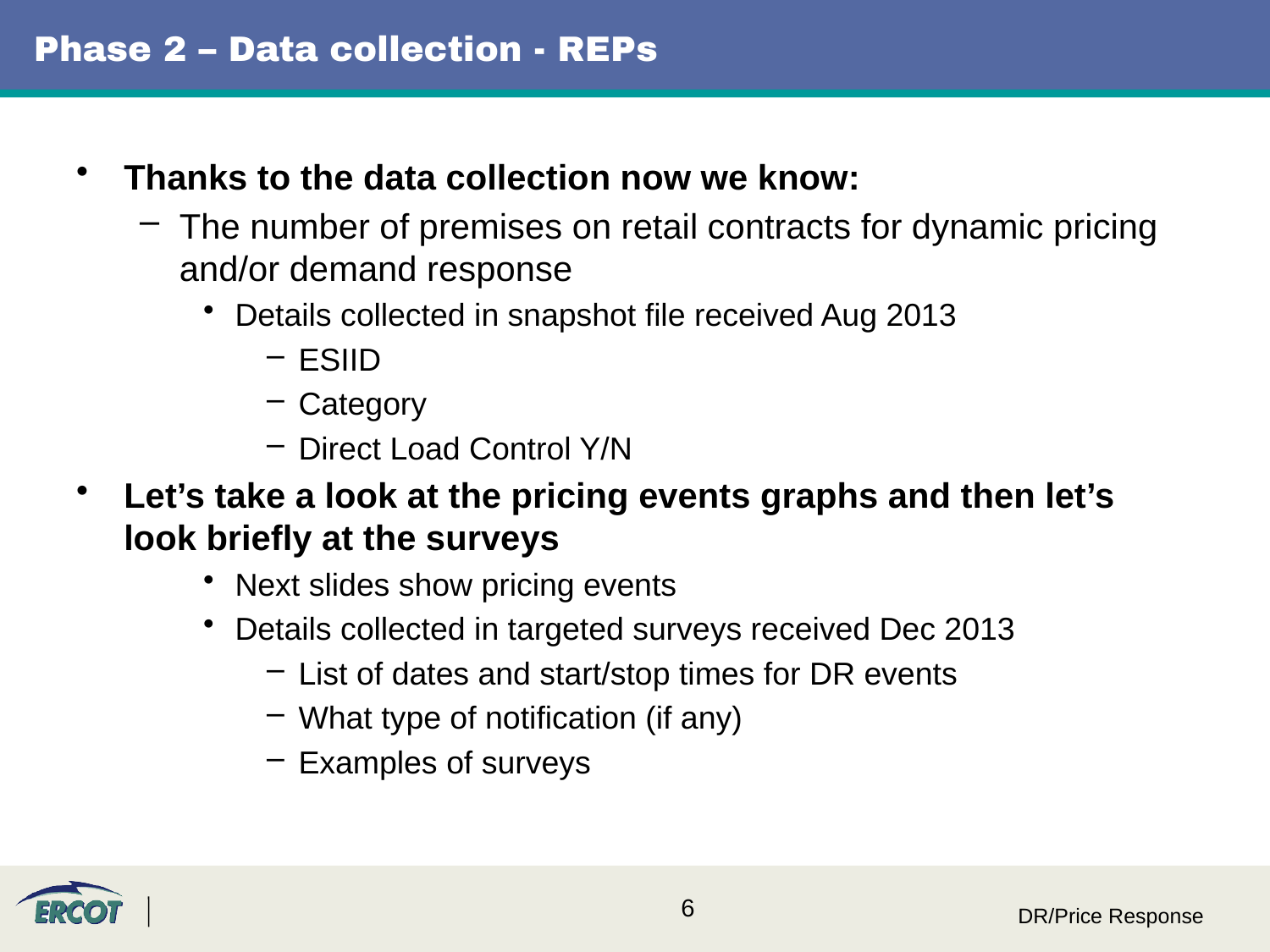

# Phase 2 – Data collection - REPs
Thanks to the data collection now we know:
The number of premises on retail contracts for dynamic pricing and/or demand response
Details collected in snapshot file received Aug 2013
ESIID
Category
Direct Load Control Y/N
Let’s take a look at the pricing events graphs and then let’s look briefly at the surveys
Next slides show pricing events
Details collected in targeted surveys received Dec 2013
List of dates and start/stop times for DR events
What type of notification (if any)
Examples of surveys

DR/Price Response